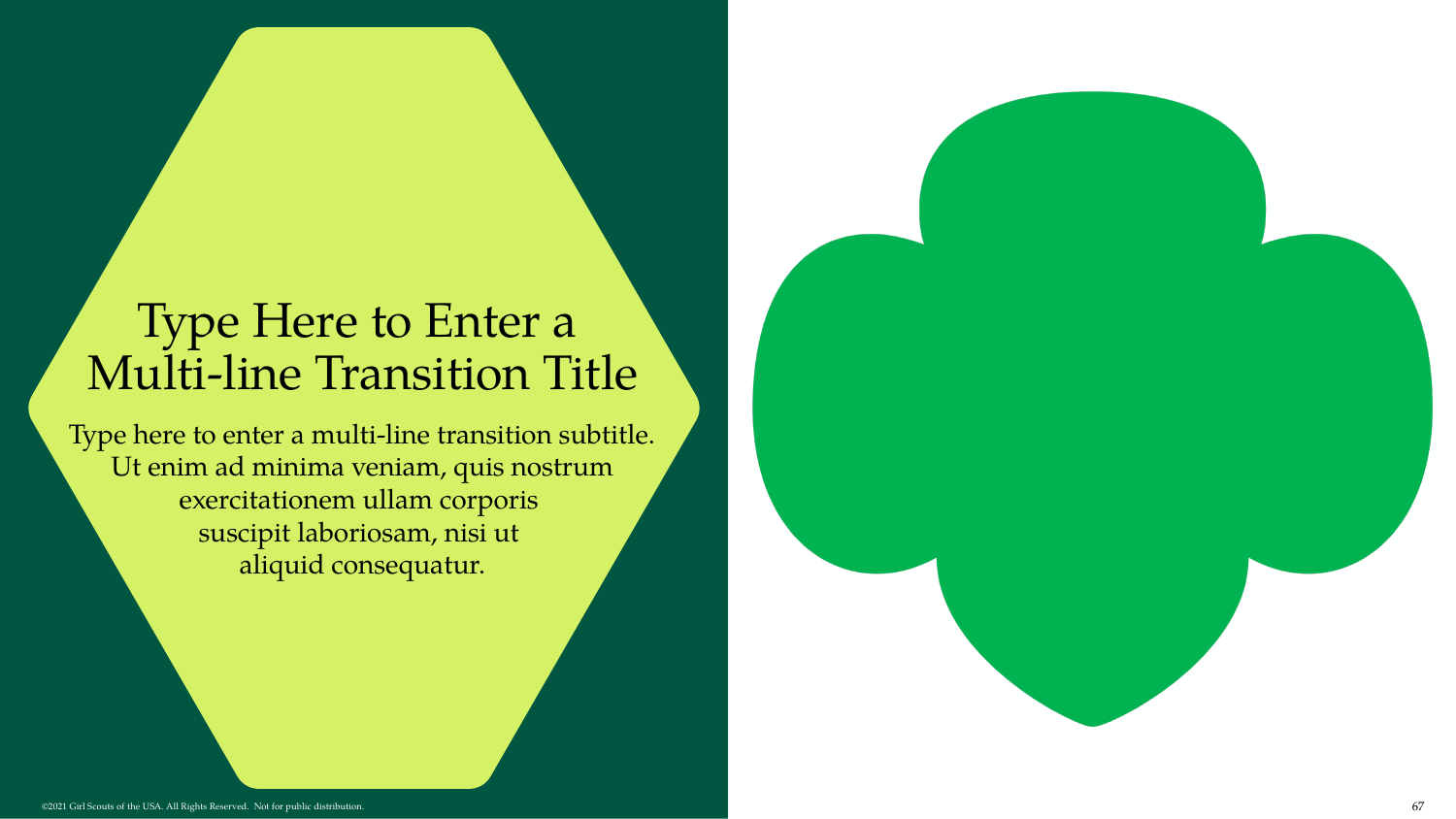

# Type Here to Enter a Multi-line Transition Title
Type here to enter a multi-line transition subtitle. Ut enim ad minima veniam, quis nostrum exercitationem ullam corporis
suscipit laboriosam, nisi ut
aliquid consequatur.
67
©2021 Girl Scouts of the USA. All Rights Reserved.  Not for public distribution.